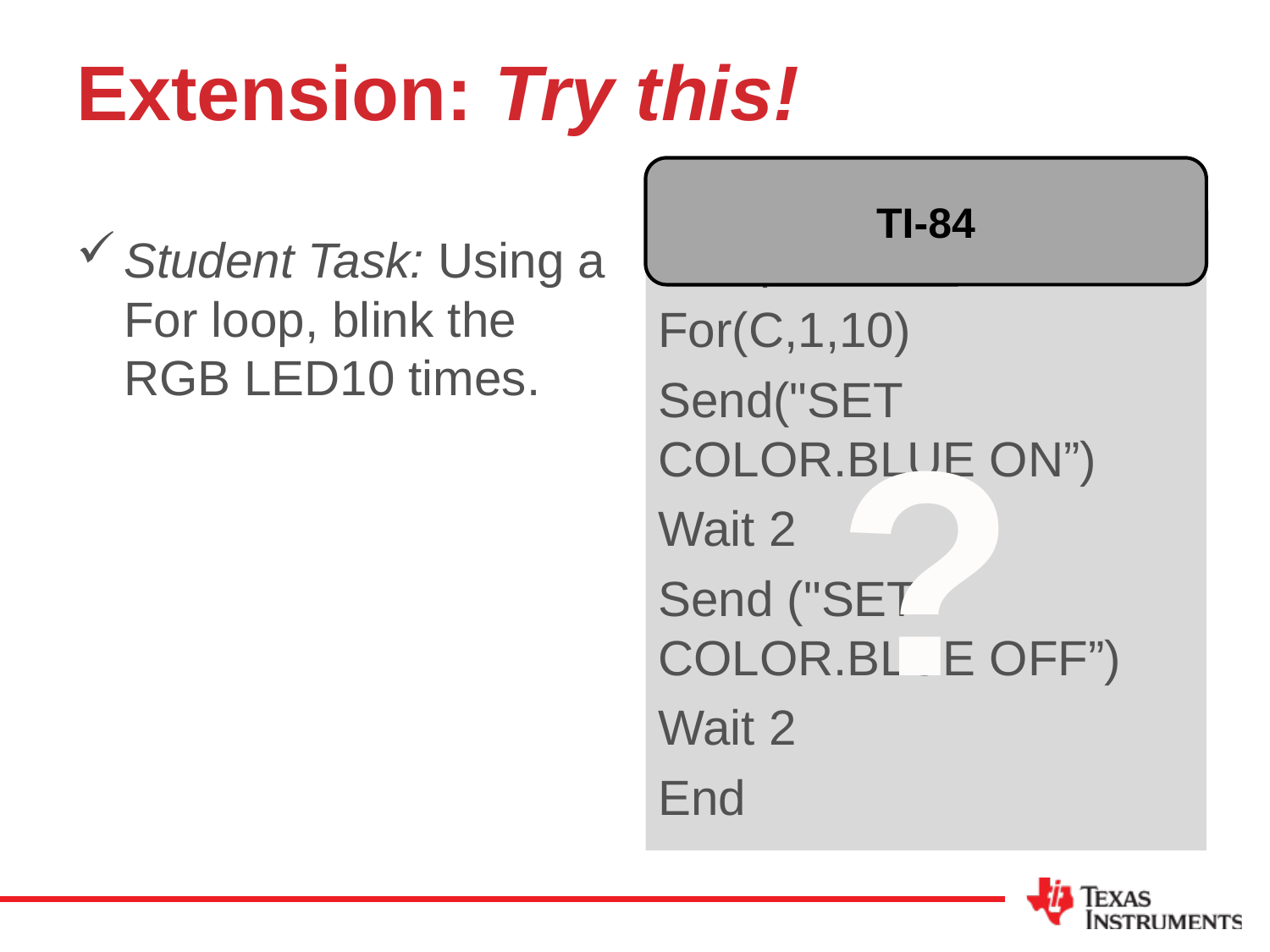

# Extension: Try this!
TI-84
Student Task: Using a For loop, blink the RGB LED10 times.
Sample Code:
For(C,1,10)
Send("SET COLOR.BLUE ON”)
Wait 2
Send ("SET COLOR.BLUE OFF”)
Wait 2
End

?